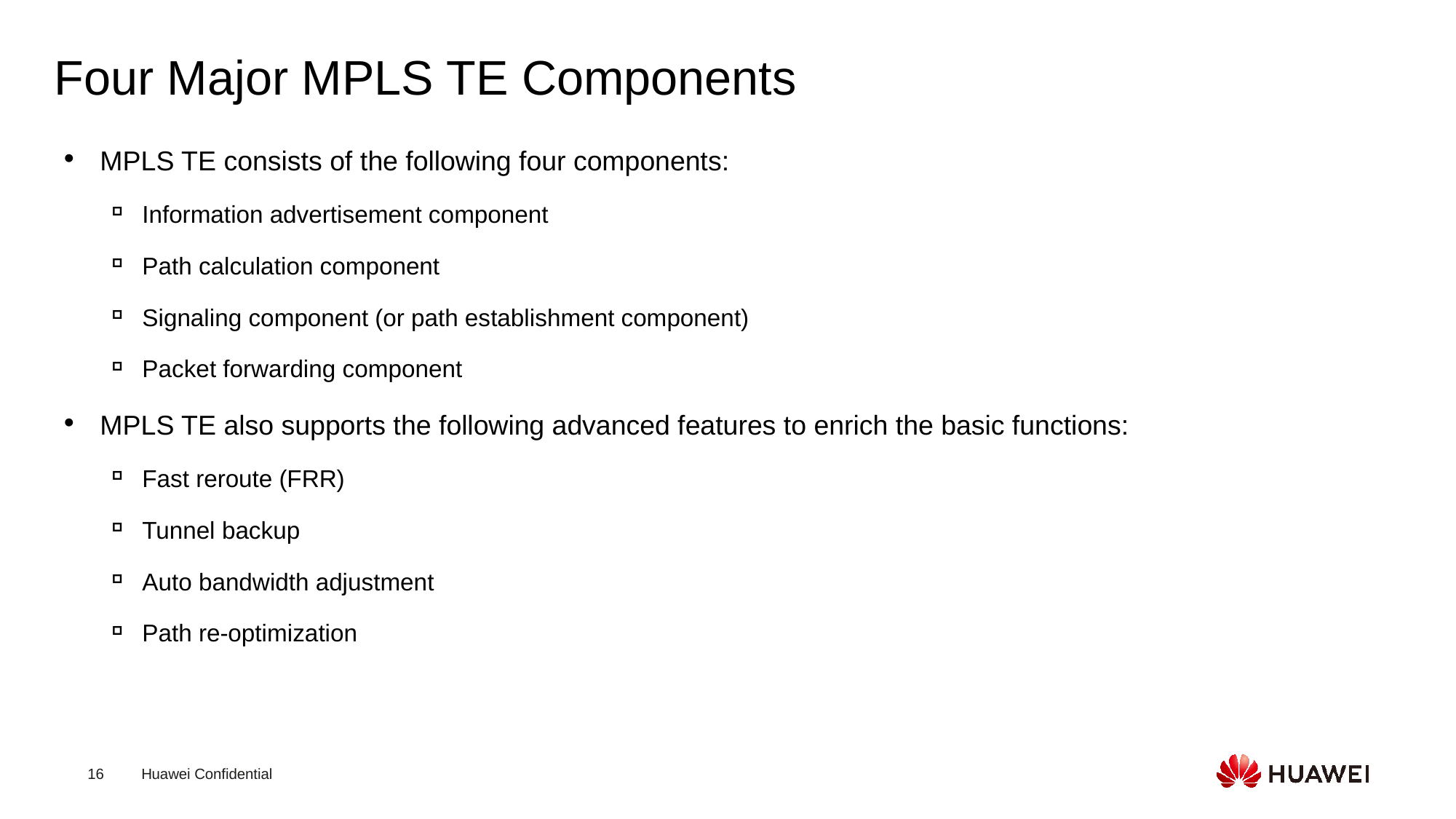

# Four Major MPLS TE Components
MPLS TE consists of the following four components:
Information advertisement component
Path calculation component
Signaling component (or path establishment component)
Packet forwarding component
MPLS TE also supports the following advanced features to enrich the basic functions:
Fast reroute (FRR)
Tunnel backup
Auto bandwidth adjustment
Path re-optimization